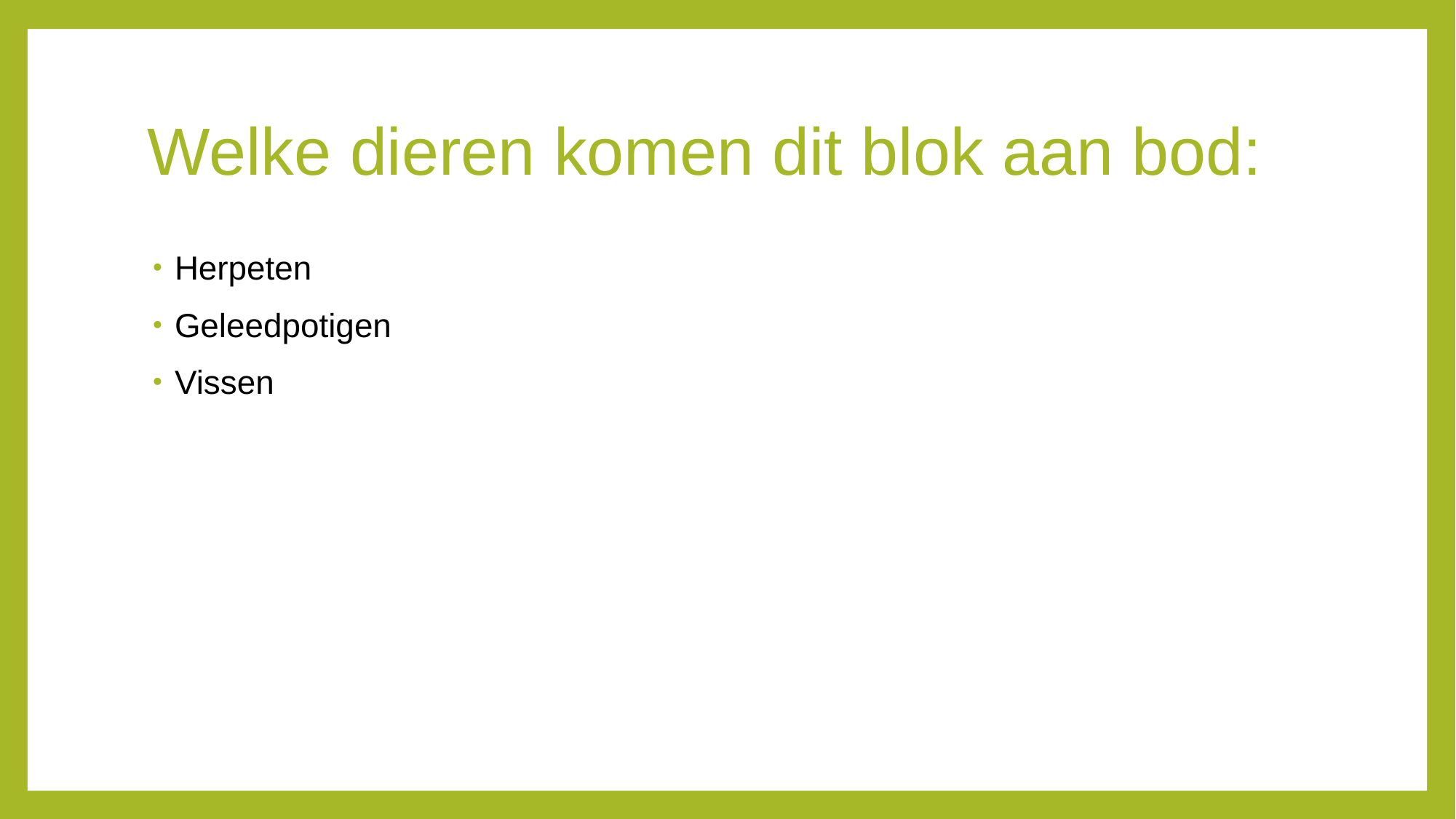

# Welke dieren komen dit blok aan bod:
Herpeten
Geleedpotigen
Vissen